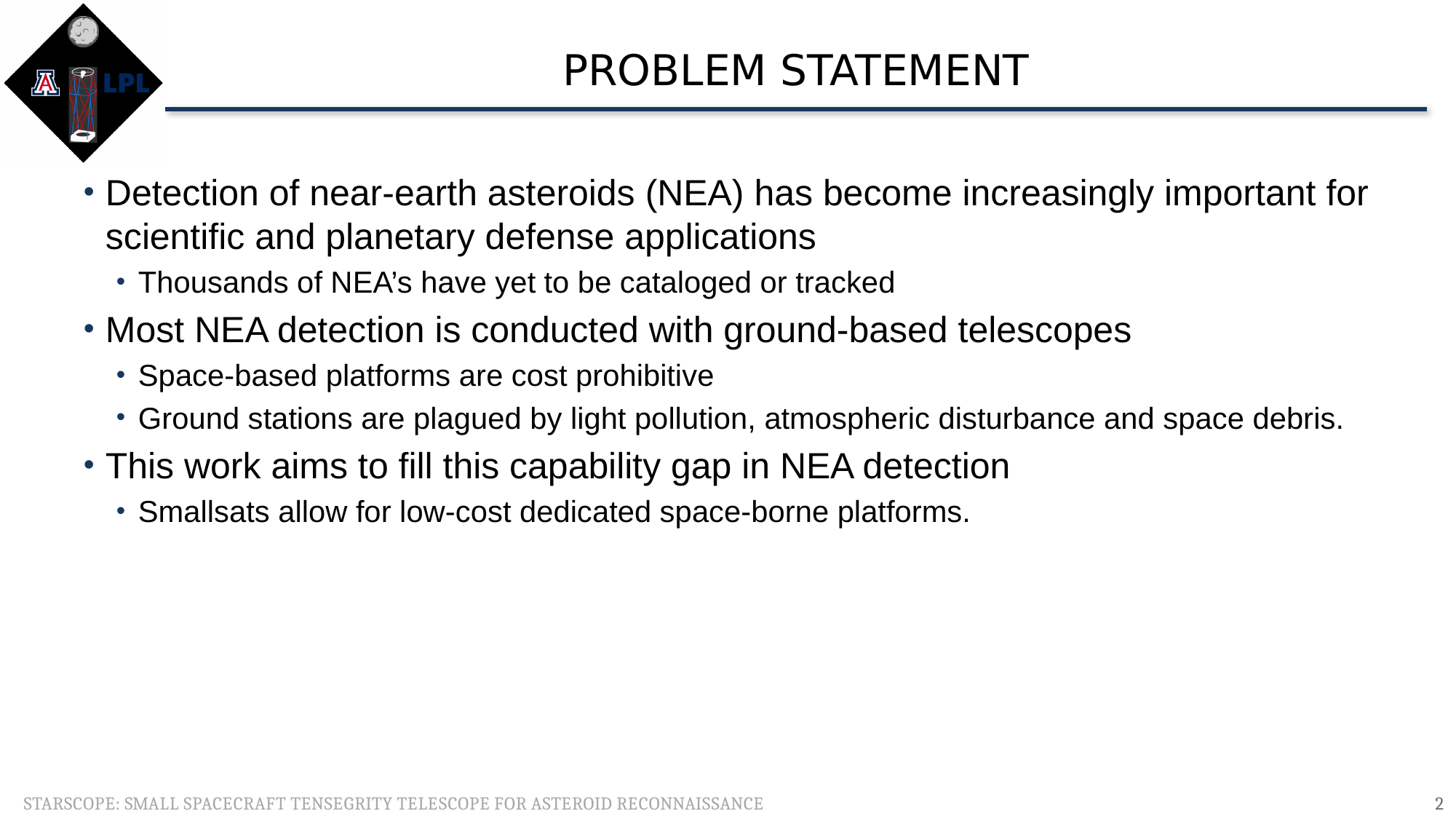

# Problem Statement
Detection of near-earth asteroids (NEA) has become increasingly important for scientific and planetary defense applications
Thousands of NEA’s have yet to be cataloged or tracked
Most NEA detection is conducted with ground-based telescopes
Space-based platforms are cost prohibitive
Ground stations are plagued by light pollution, atmospheric disturbance and space debris.
This work aims to fill this capability gap in NEA detection
Smallsats allow for low-cost dedicated space-borne platforms.

2